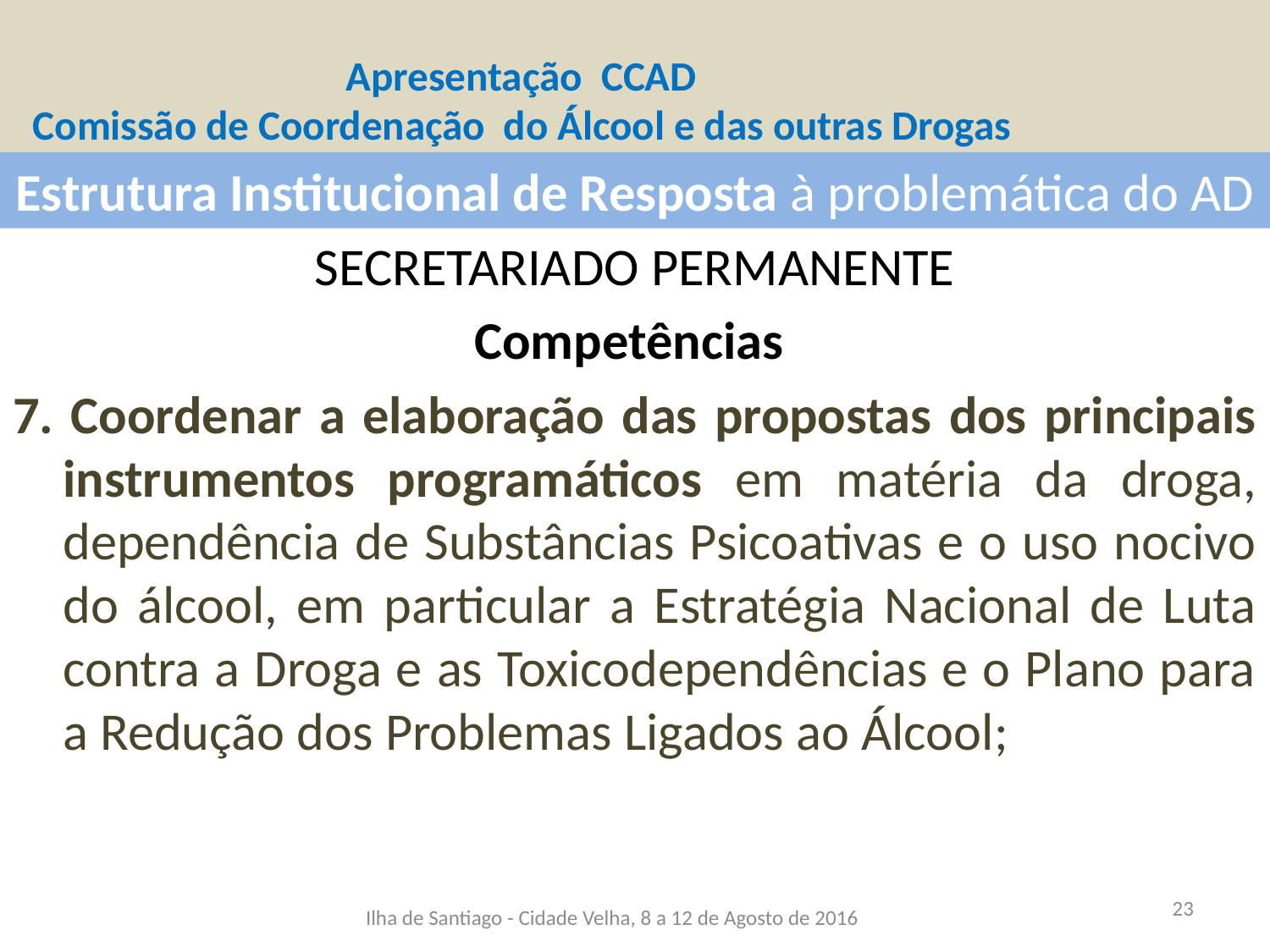

# Apresentação  CCAD Comissão de Coordenação  do Álcool e das outras Drogas
Estrutura Institucional de Resposta à problemática do AD
SECRETARIADO PERMANENTE
Competências
7. Coordenar a elaboração das propostas dos principais instrumentos programáticos em matéria da droga, dependência de Substâncias Psicoativas e o uso nocivo do álcool, em particular a Estratégia Nacional de Luta contra a Droga e as Toxicodependências e o Plano para a Redução dos Problemas Ligados ao Álcool;

Ilha de Santiago - Cidade Velha, 8 a 12 de Agosto de 2016
23